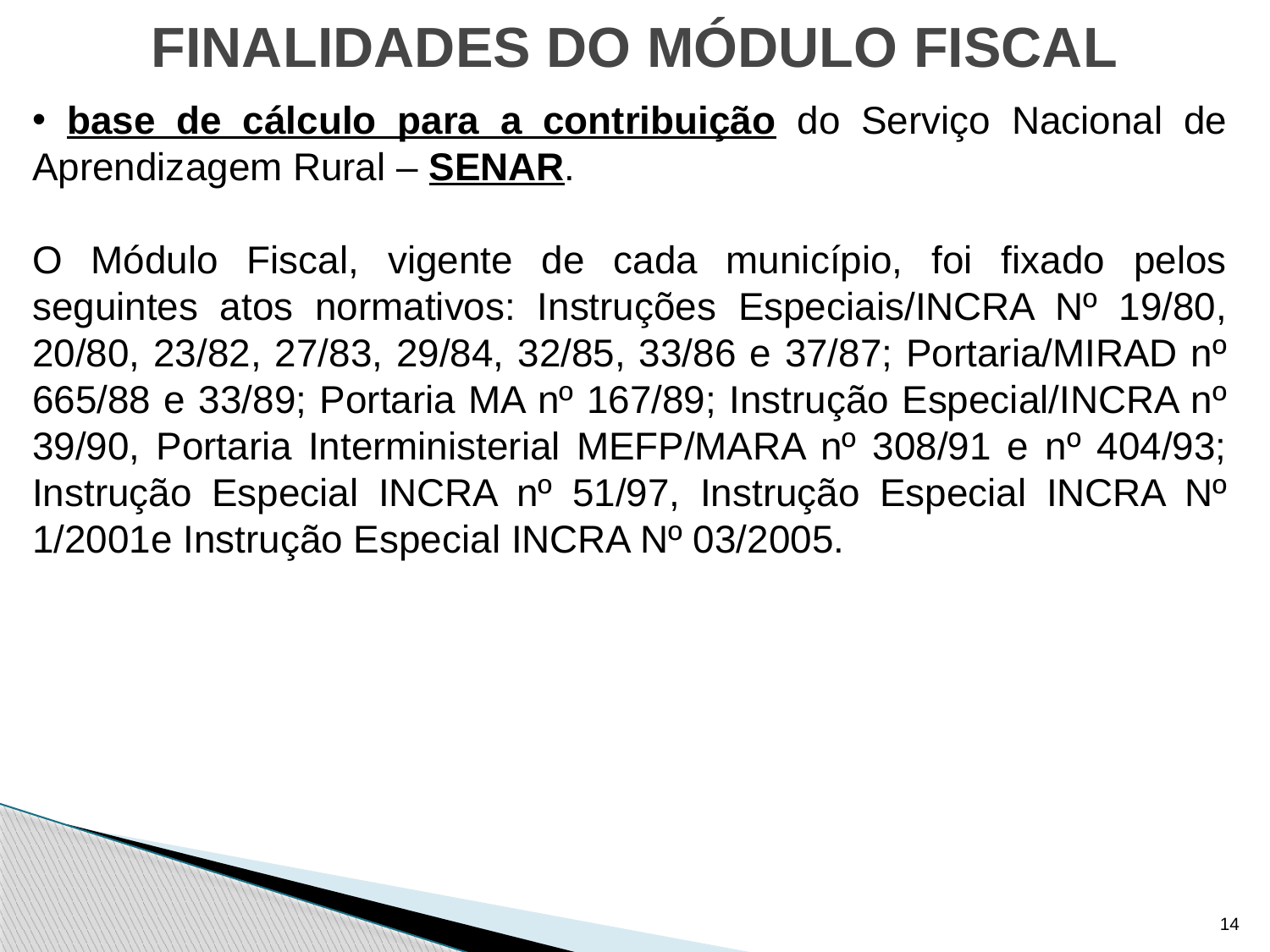

FINALIDADES DO MÓDULO FISCAL
 base de cálculo para a contribuição do Serviço Nacional de Aprendizagem Rural – SENAR.

O Módulo Fiscal, vigente de cada município, foi fixado pelos seguintes atos normativos: Instruções Especiais/INCRA Nº 19/80, 20/80, 23/82, 27/83, 29/84, 32/85, 33/86 e 37/87; Portaria/MIRAD nº 665/88 e 33/89; Portaria MA nº 167/89; Instrução Especial/INCRA nº 39/90, Portaria Interministerial MEFP/MARA nº 308/91 e nº 404/93; Instrução Especial INCRA nº 51/97, Instrução Especial INCRA Nº 1/2001e Instrução Especial INCRA Nº 03/2005.
14